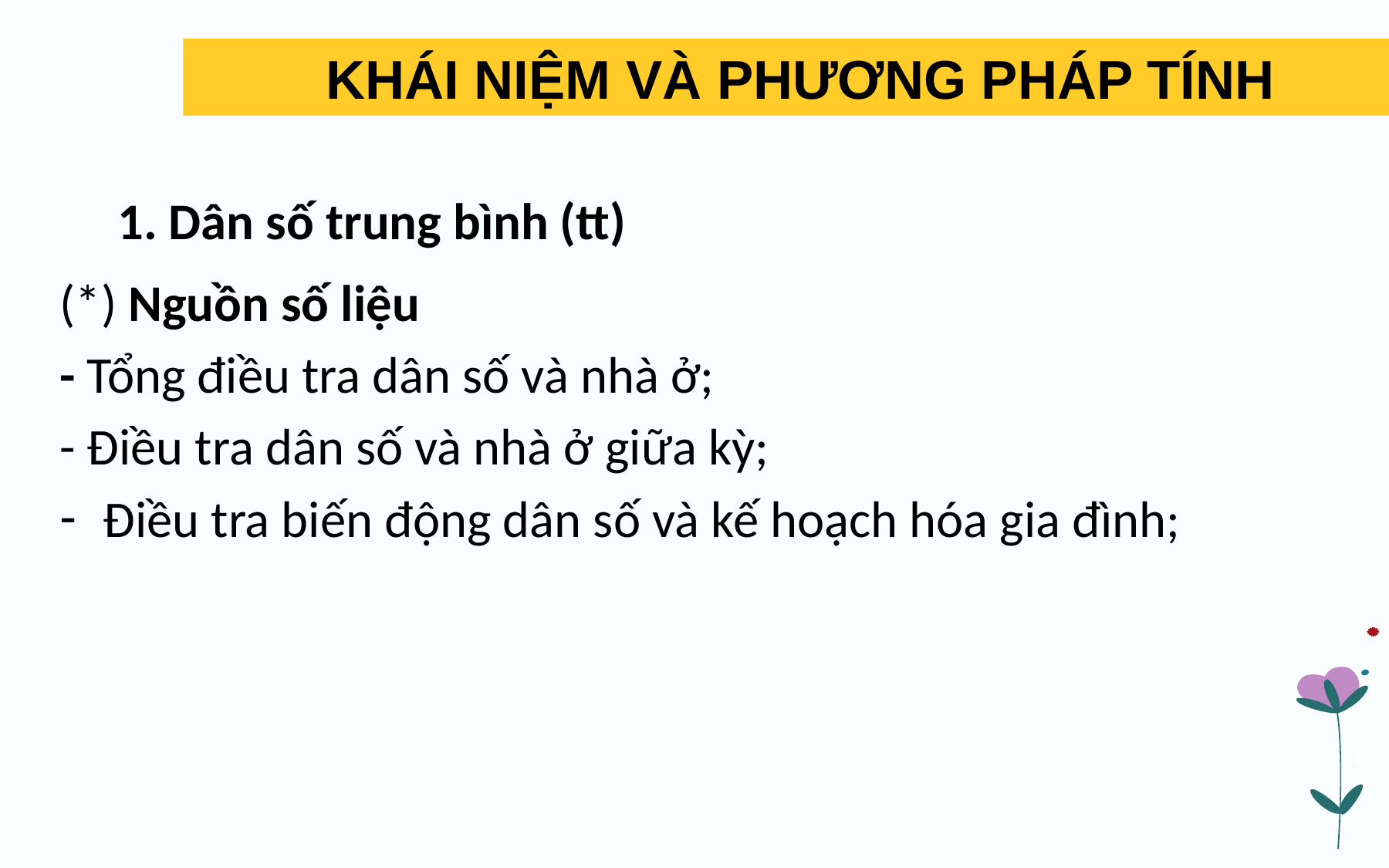

KHÁI NIỆM VÀ PHƯƠNG PHÁP TÍNH
	1. Dân số trung bình (tt)
(*) Nguồn số liệu
- Tổng điều tra dân số và nhà ở;
- Điều tra dân số và nhà ở giữa kỳ;
Điều tra biến động dân số và kế hoạch hóa gia đình;